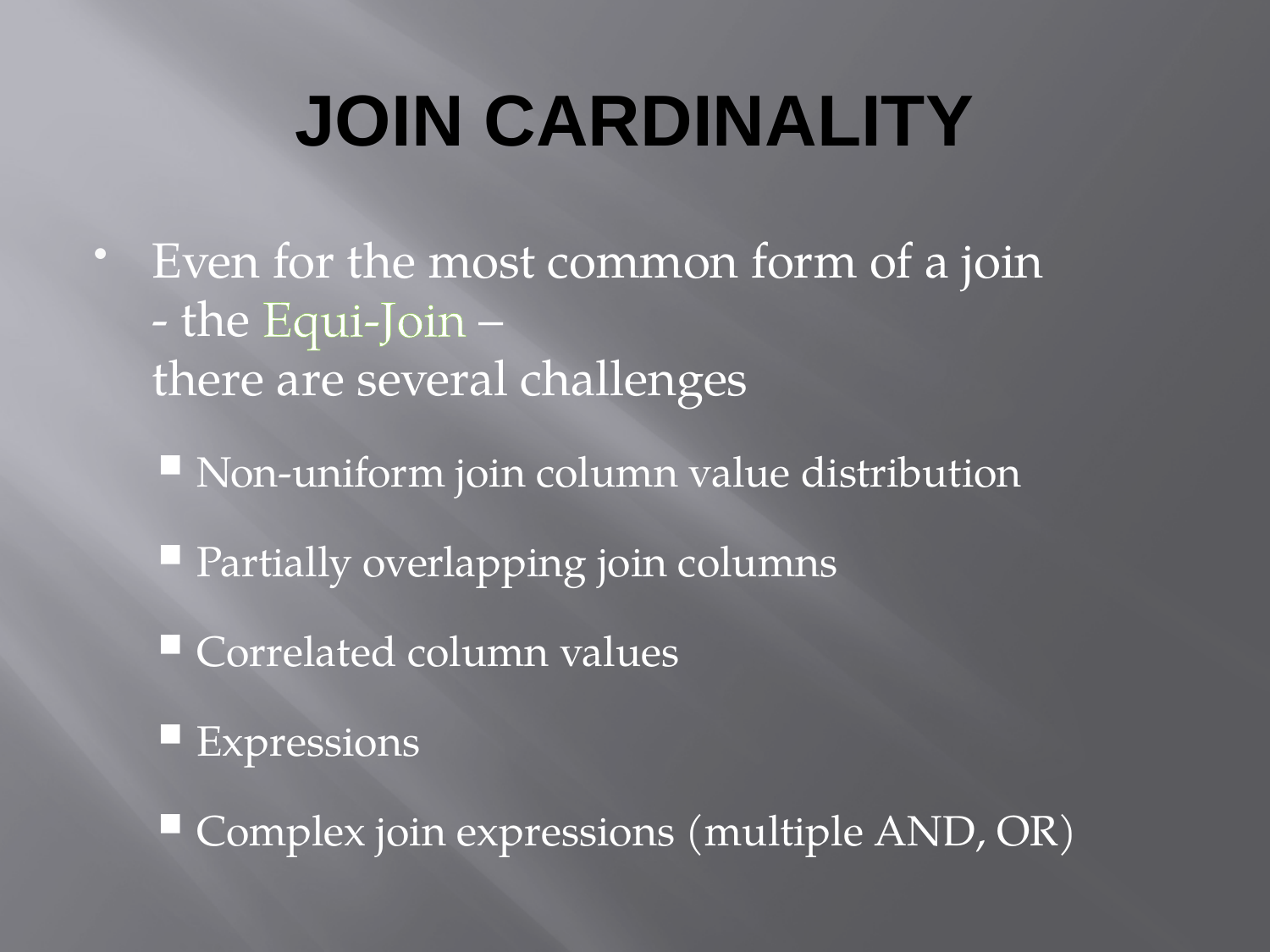

# JOIN CARDINALITY
Even for the most common form of a join
- the Equi-Join –
there are several challenges
Non-uniform join column value distribution
Partially overlapping join columns
Correlated column values
Expressions
Complex join expressions (multiple AND, OR)